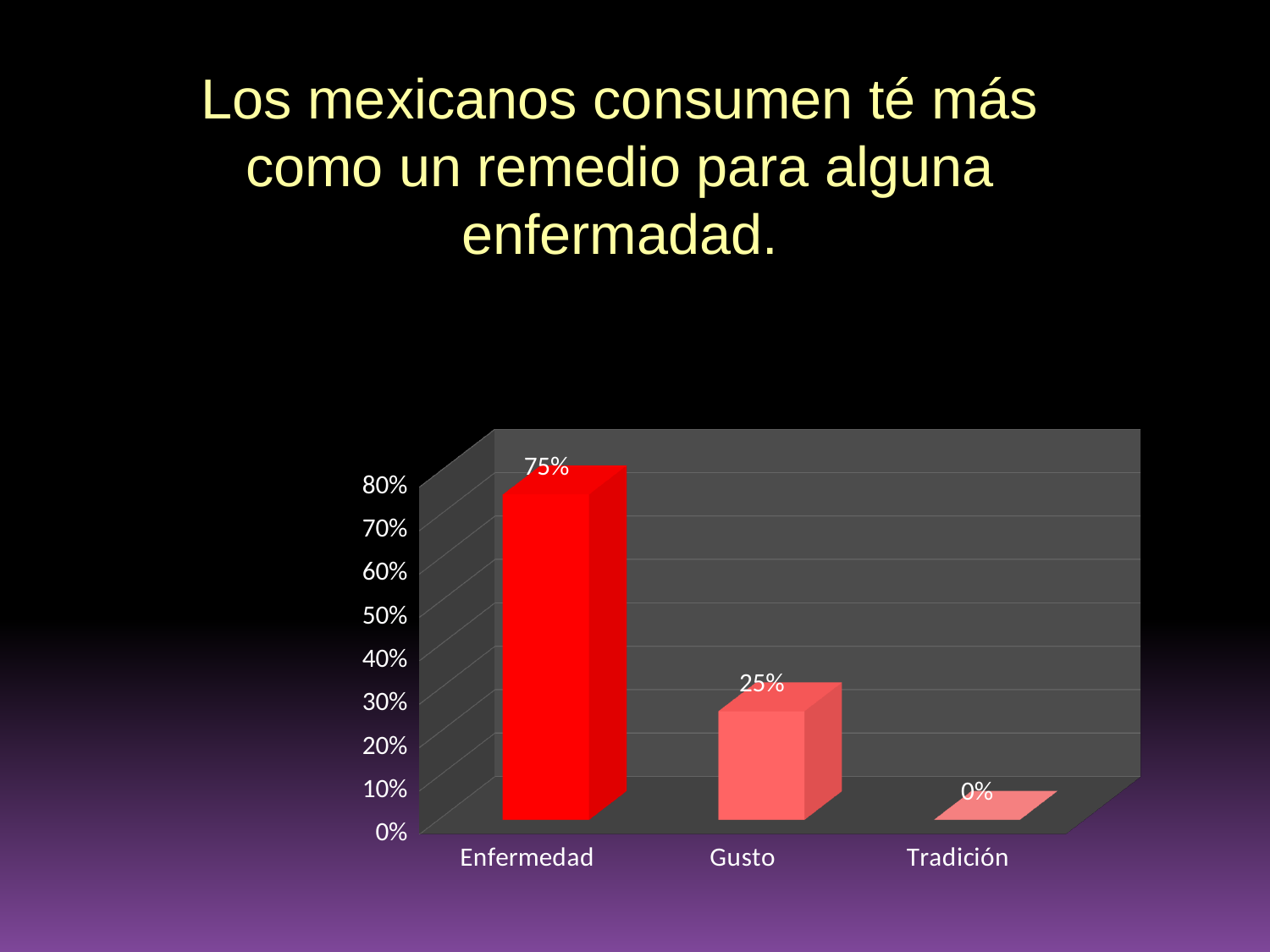

Los mexicanos consumen té más como un remedio para alguna enfermadad.

[unsupported chart]